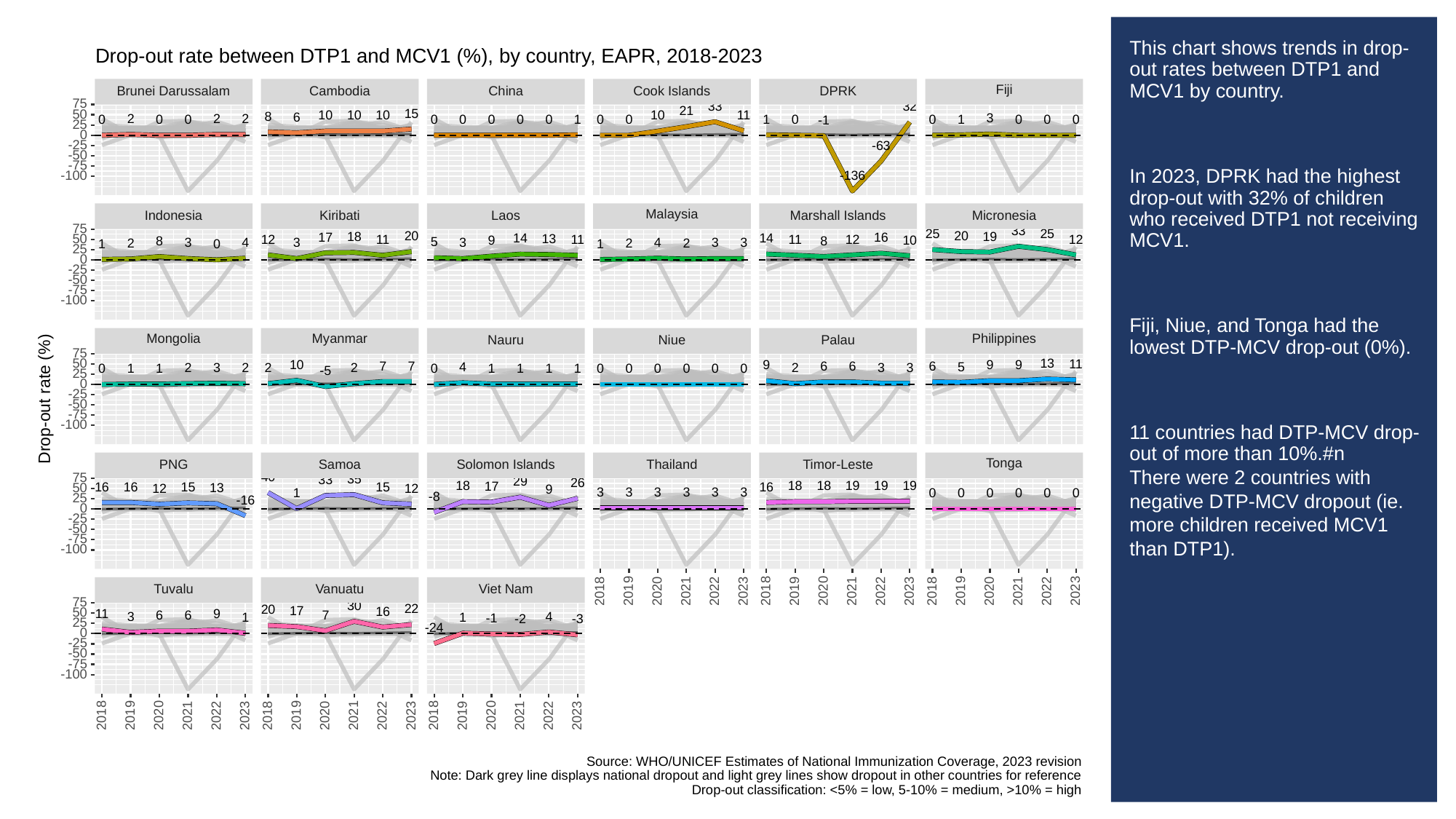

# This chart shows trends in drop-out rates between DTP1 and MCV1 by country.

In 2023, DPRK had the highest drop-out with 32% of children who received DTP1 not receiving MCV1.

Fiji, Niue, and Tonga had the lowest DTP-MCV drop-out (0%).

11 countries had DTP-MCV drop-out of more than 10%.#n
There were 2 countries with negative DTP-MCV dropout (ie. more children received MCV1 than DTP1).

Drop-out rate between DTP1 and MCV1 (%), by country, EAPR, 2018-2023

Fiji
Cambodia
China
Cook Islands
Brunei Darussalam
DPRK
75
33
32

21
15

50
11
10
10
10
10
8
6
3

2
2
2
1
1
1
0
0
0
0
0
0
0
0
0
0
0
0
0
0
0
-1

25

0

-25
-63

-50

-75

-100
-136

Malaysia
Indonesia
Kiribati
Laos
Marshall Islands
Micronesia
75
33

25
25
20
20
19
18
17
16

50
14
14
13
12
12
12
11
11
11
10
9
8
8
5
4
4
3
3
3
3
3

2
2
2
1
1
0

25

0

-25

-50

-75

-100

Mongolia
Myanmar
Philippines
Nauru
Niue
Palau
75

50
13
11
10
9
9
9
7
7
6
6
6
5
4
3
3
3

2
2
2
2
2
1
1
1
1
1
1
0
0
0
0
0
0
0
0
-5

25

0

-25
Drop-out rate (%)

-50

-75

-100

Tonga
PNG
Samoa
Solomon Islands
Thailand
Timor-Leste
40
75
35
33
29

26
19
19
19
18
18
18
17
16
16
16
15
15

50
13
12
12
9
3
3
3
3
3
3

1
0
0
0
0
0
0

-8

25

-16

0

-25

-50

-75

-100

Tuvalu
Vanuatu
Viet Nam
2023
2023
2023
2018
2019
2020
2021
2022
2018
2019
2020
2021
2022
2018
2019
2020
2021
2022
75
30

22
20
17
16

50
11
9
7
6
6
4
3

1
1
-1
-2
-3

25

-24

0

-25

-50

-75

-100

2023
2023
2023
2018
2019
2020
2021
2022
2018
2019
2020
2021
2022
2018
2019
2020
2021
2022
Source: WHO/UNICEF Estimates of National Immunization Coverage, 2023 revision
Note: Dark grey line displays national dropout and light grey lines show dropout in other countries for reference
Drop-out classification: <5% = low, 5-10% = medium, >10% = high